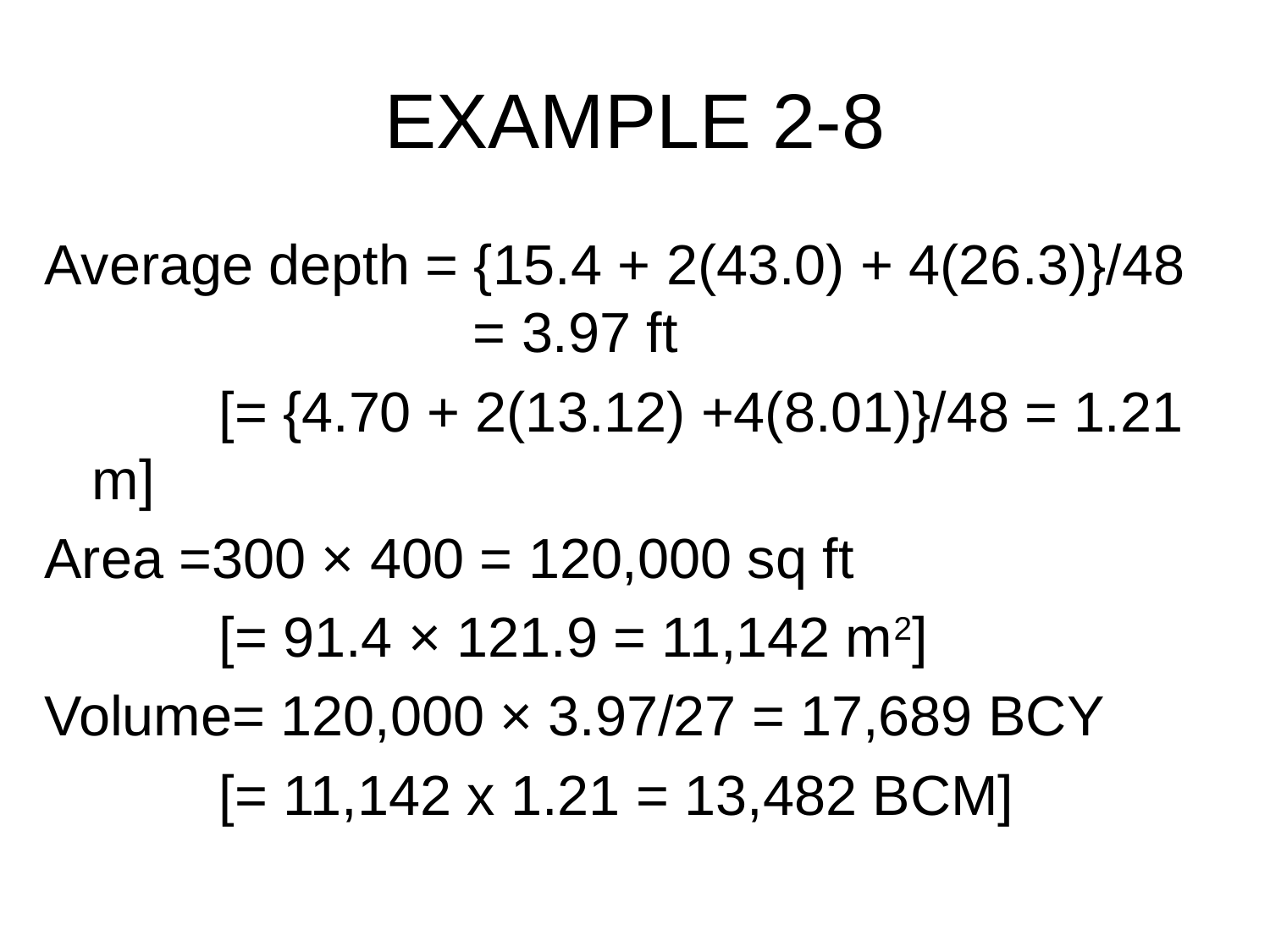

# EXAMPLE 2-8
Average depth = {15.4 + 2(43.0) + 4(26.3)}/48 			= 3.97 ft
		[= {4.70 + 2(13.12) +4(8.01)}/48 = 1.21 m]
Area =300 × 400 = 120,000 sq ft
		[= 91.4 × 121.9 = 11,142 m2]
Volume= 120,000 × 3.97/27 = 17,689 BCY
		[= 11,142 x 1.21 = 13,482 BCM]